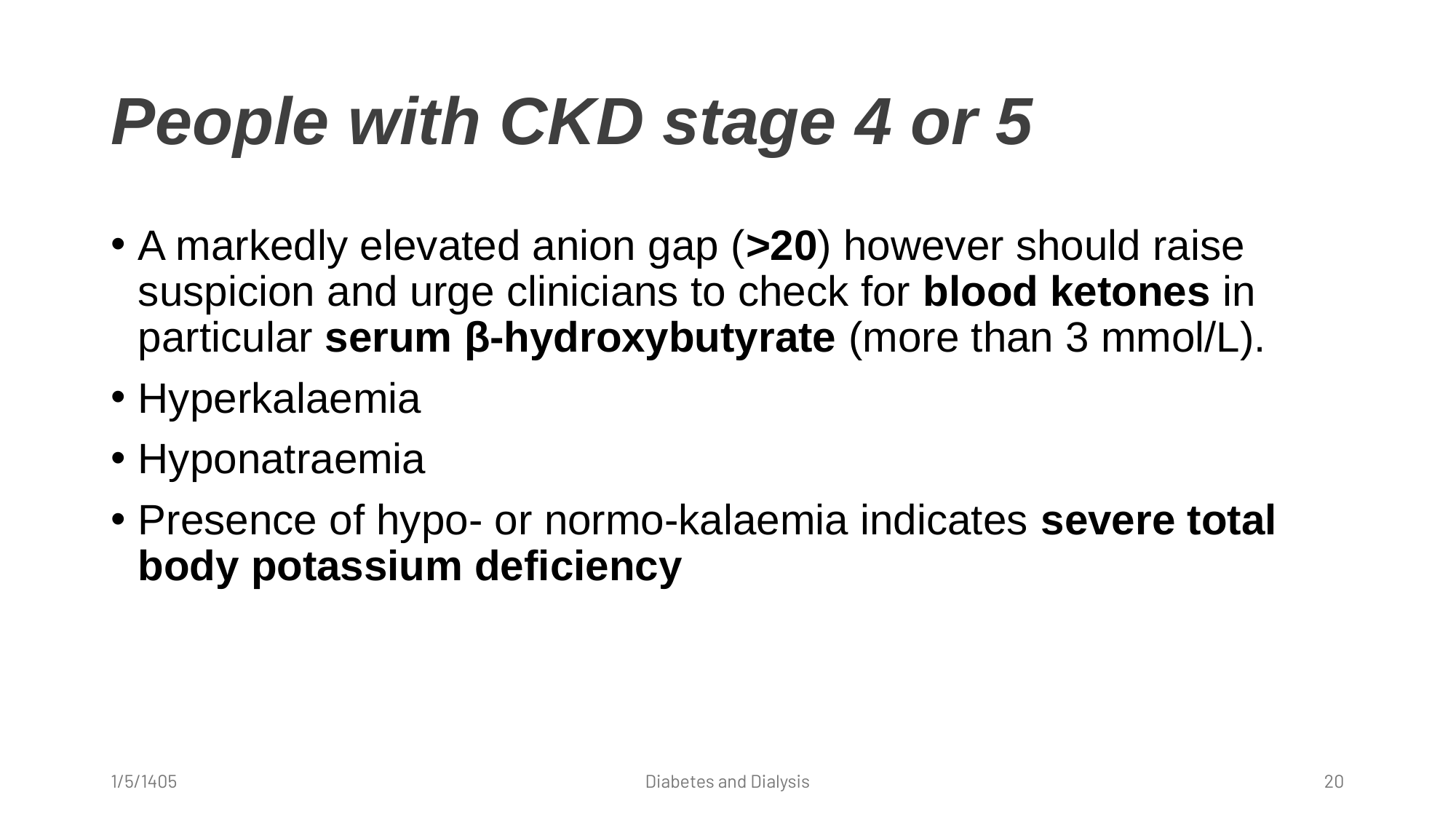

# People with CKD stage 4 or 5
A markedly elevated anion gap (>20) however should raise suspicion and urge clinicians to check for blood ketones in particular serum β-hydroxybutyrate (more than 3 mmol/L).
Hyperkalaemia
Hyponatraemia
Presence of hypo- or normo-kalaemia indicates severe total body potassium deficiency

1/5/1405
Diabetes and Dialysis
20